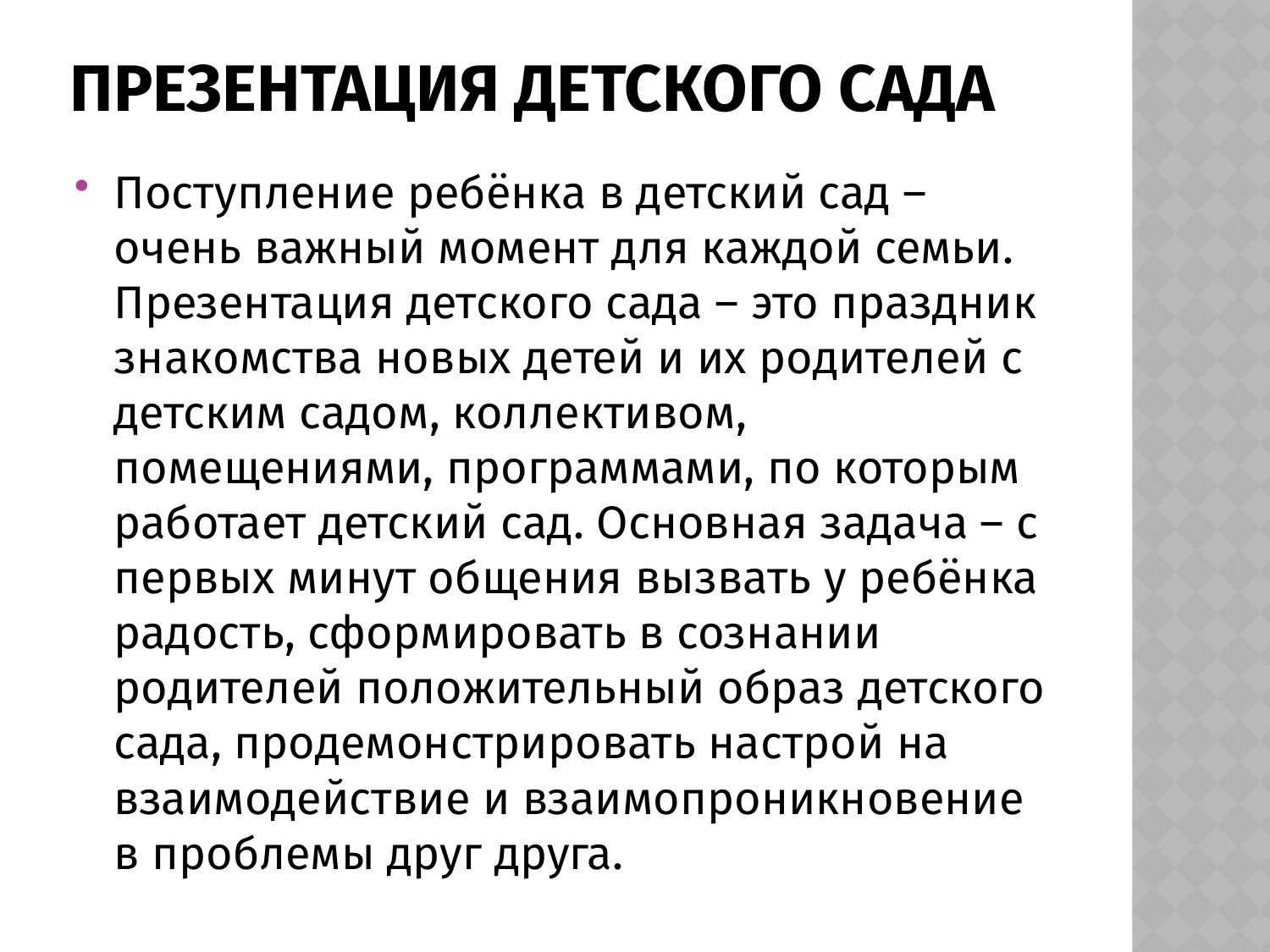

# Презентация детского сада
Поступление ребёнка в детский сад – очень важный момент для каждой семьи. Презентация детского сада – это праздник знакомства новых детей и их родителей с детским садом, коллективом, помещениями, программами, по которым работает детский сад. Основная задача – с первых минут общения вызвать у ребёнка радость, сформировать в сознании родителей положительный образ детского сада, продемонстрировать настрой на взаимодействие и взаимопроникновение в проблемы друг друга.